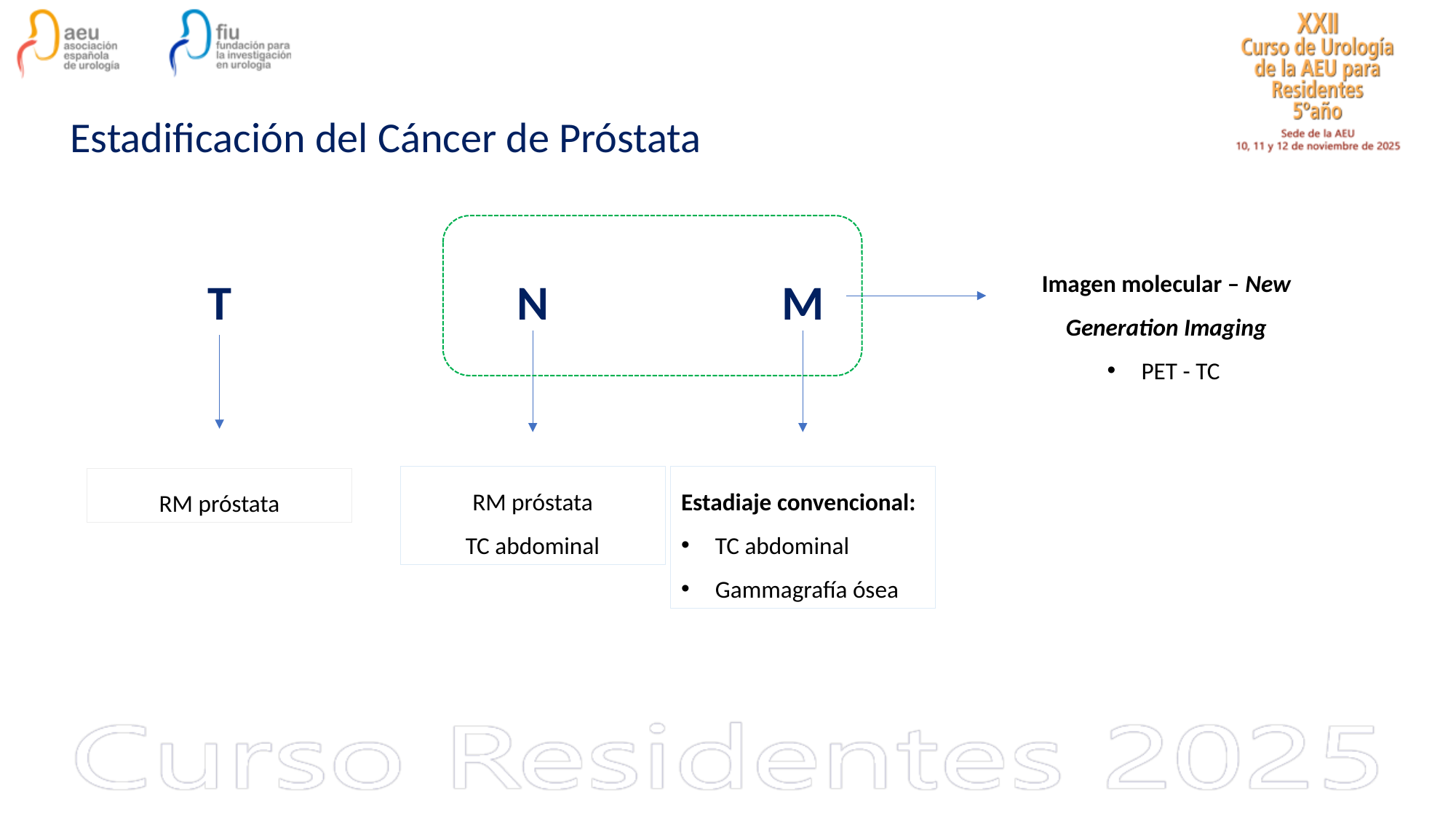

Estadificación del Cáncer de Próstata

Imagen molecular – New Generation Imaging
PET - TC
T
N
M
RM próstata
TC abdominal
Estadiaje convencional:
TC abdominal
Gammagrafía ósea
RM próstata